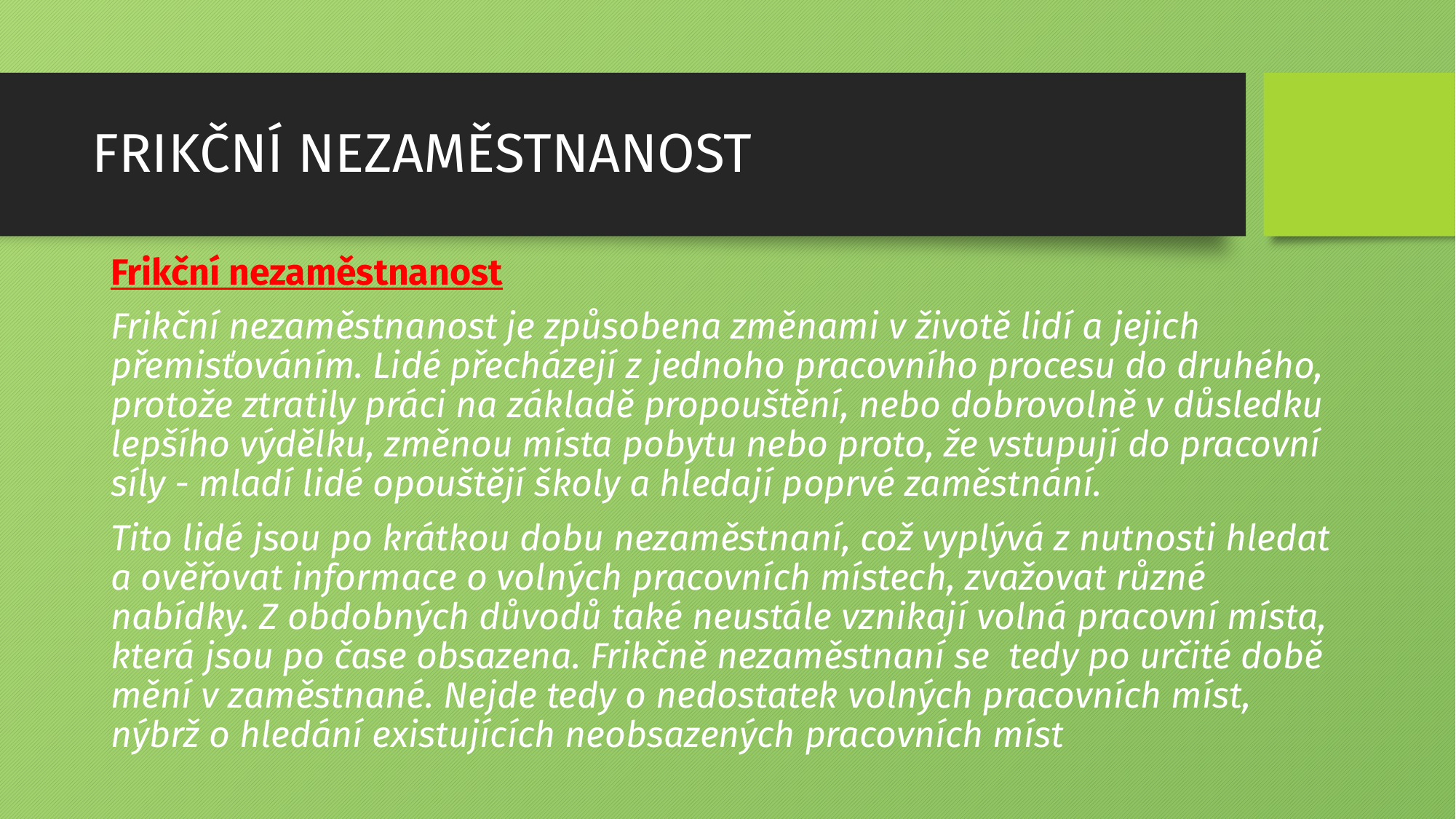

# FRIKČNÍ NEZAMĚSTNANOST
Frikční nezaměstnanost
Frikční nezaměstnanost je způsobena změnami v životě lidí a jejich přemisťováním. Lidé přecházejí z jednoho pracovního procesu do druhého, protože ztratily práci na základě propouštění, nebo dobrovolně v důsledku lepšího výdělku, změnou místa pobytu nebo proto, že vstupují do pracovní síly - mladí lidé opouštějí školy a hledají poprvé zaměstnání.
Tito lidé jsou po krátkou dobu nezaměstnaní, což vyplývá z nutnosti hledat a ověřovat informace o volných pracovních místech, zvažovat různé nabídky. Z obdobných důvodů také neustále vznikají volná pracovní místa, která jsou po čase obsazena. Frikčně nezaměstnaní se  tedy po určité době mění v zaměstnané. Nejde tedy o nedostatek volných pracovních míst, nýbrž o hledání existujících neobsazených pracovních míst